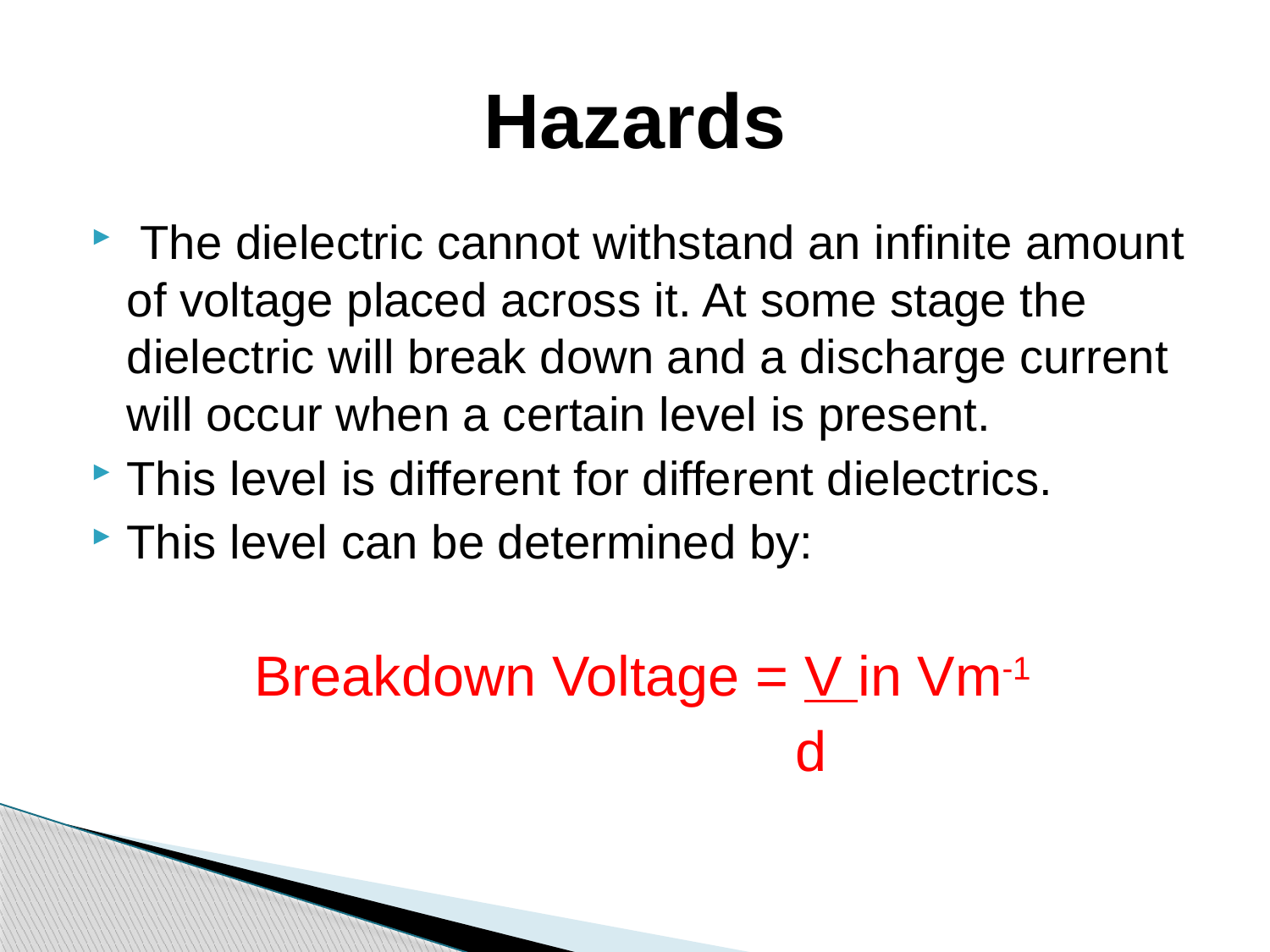

# Hazards
 The dielectric cannot withstand an infinite amount of voltage placed across it. At some stage the dielectric will break down and a discharge current will occur when a certain level is present.
This level is different for different dielectrics.
This level can be determined by:

Breakdown Voltage = V in Vm-1
                      d